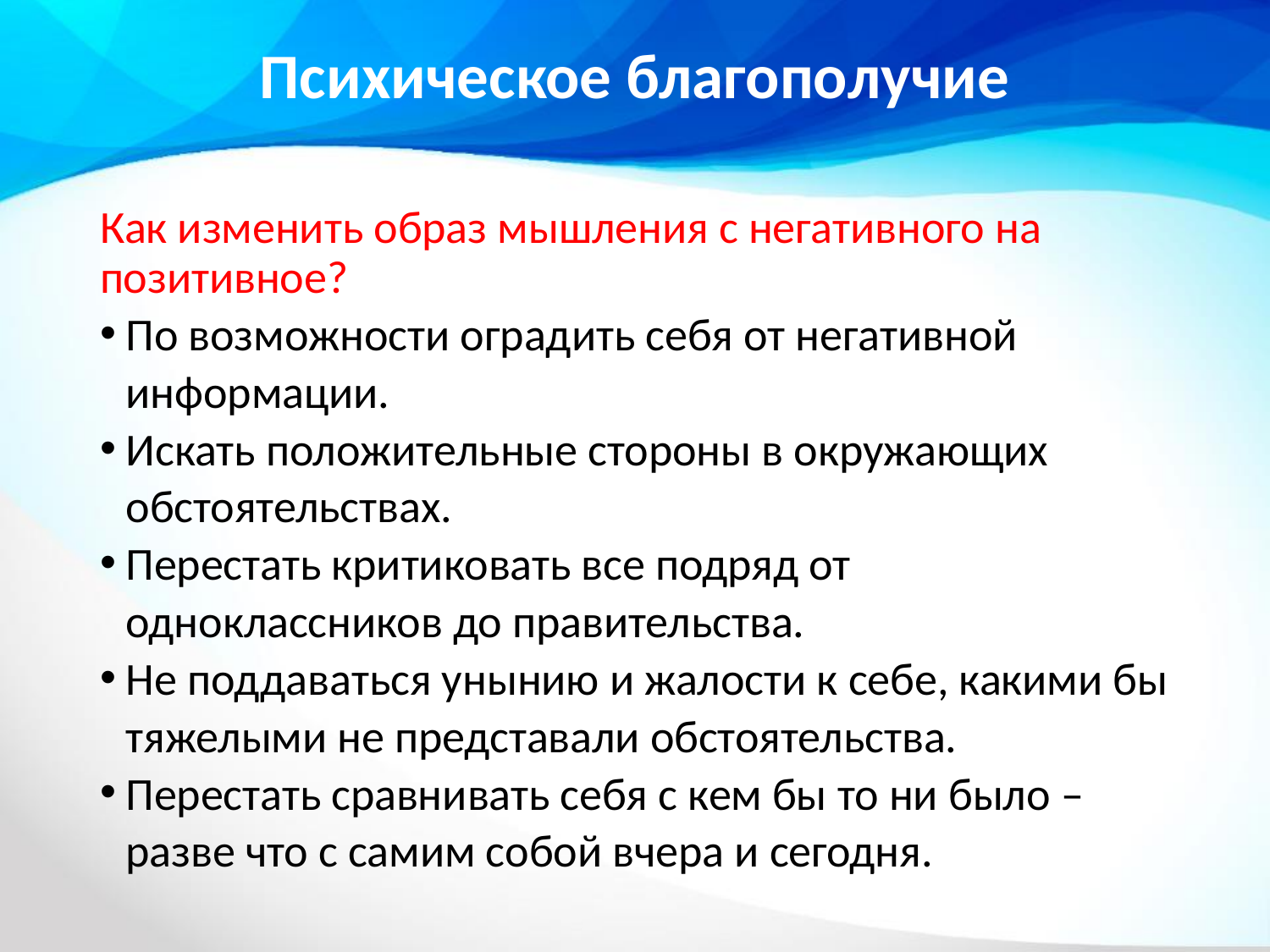

# Психическое благополучие
Как изменить образ мышления с негативного на позитивное?
По возможности оградить себя от негативной информации.
Искать положительные стороны в окружающих обстоятельствах.
Перестать критиковать все подряд от одноклассников до правительства.
Не поддаваться унынию и жалости к себе, какими бы тяжелыми не представали обстоятельства.
Перестать сравнивать себя с кем бы то ни было – разве что с самим собой вчера и сегодня.